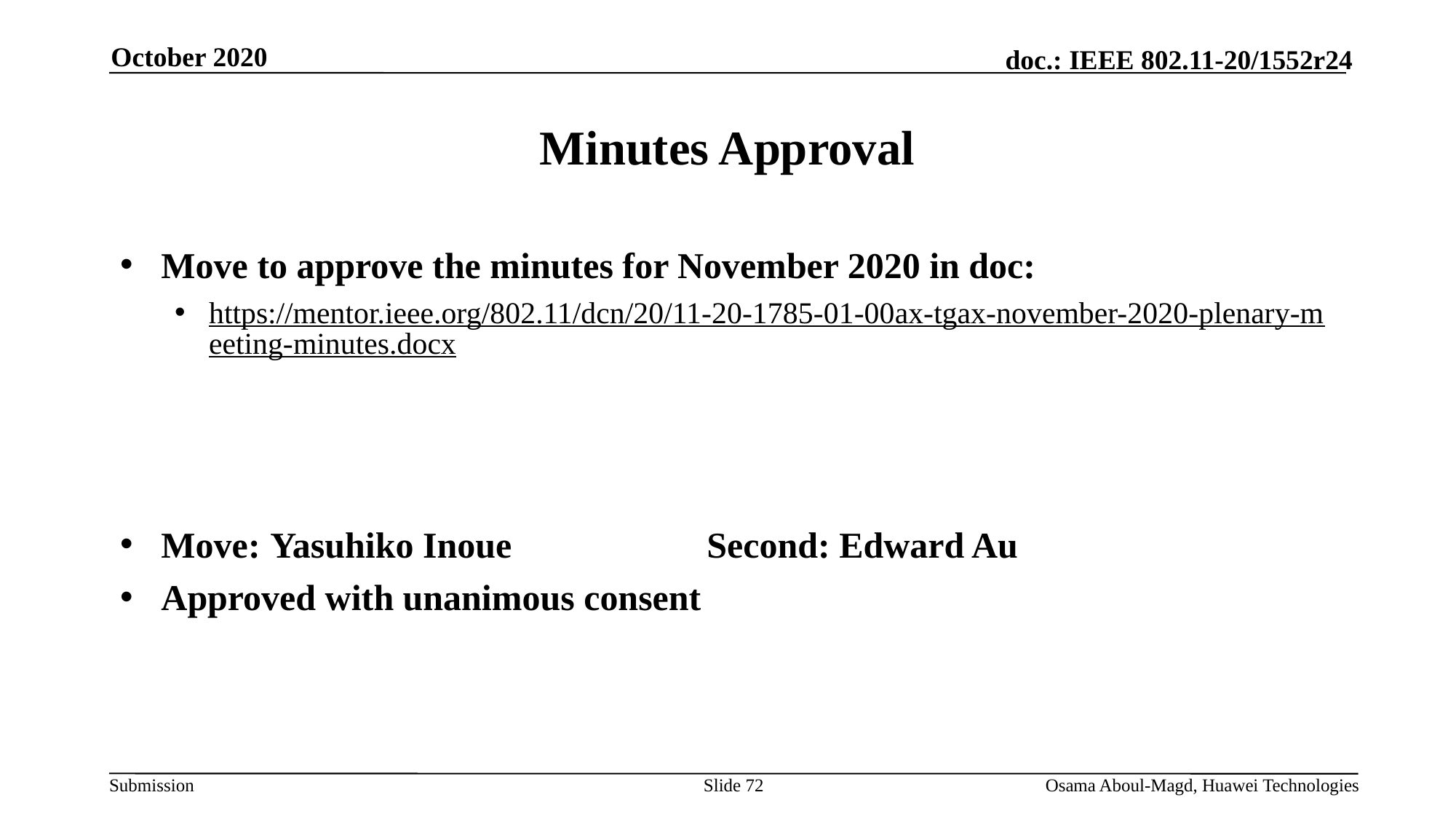

October 2020
# Minutes Approval
Move to approve the minutes for November 2020 in doc:
https://mentor.ieee.org/802.11/dcn/20/11-20-1785-01-00ax-tgax-november-2020-plenary-meeting-minutes.docx

Move:	Yasuhiko Inoue		Second: Edward Au
Approved with unanimous consent
Slide 72
Osama Aboul-Magd, Huawei Technologies